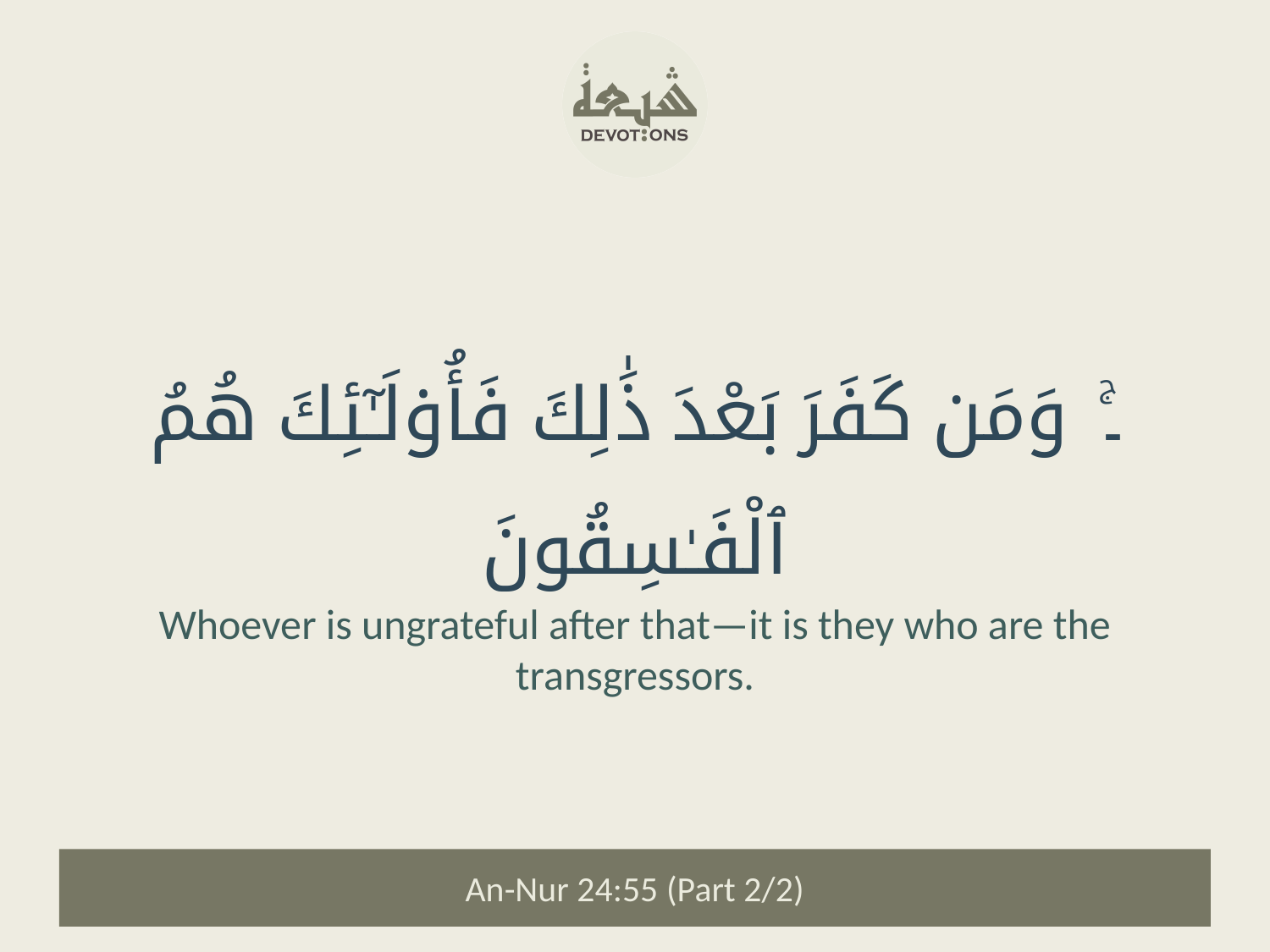

۔ۚ  وَمَن كَفَرَ بَعْدَ ذَٰلِكَ فَأُو۟لَـٰٓئِكَ هُمُ ٱلْفَـٰسِقُونَ
Whoever is ungrateful after that—it is they who are the transgressors.
An-Nur 24:55 (Part 2/2)